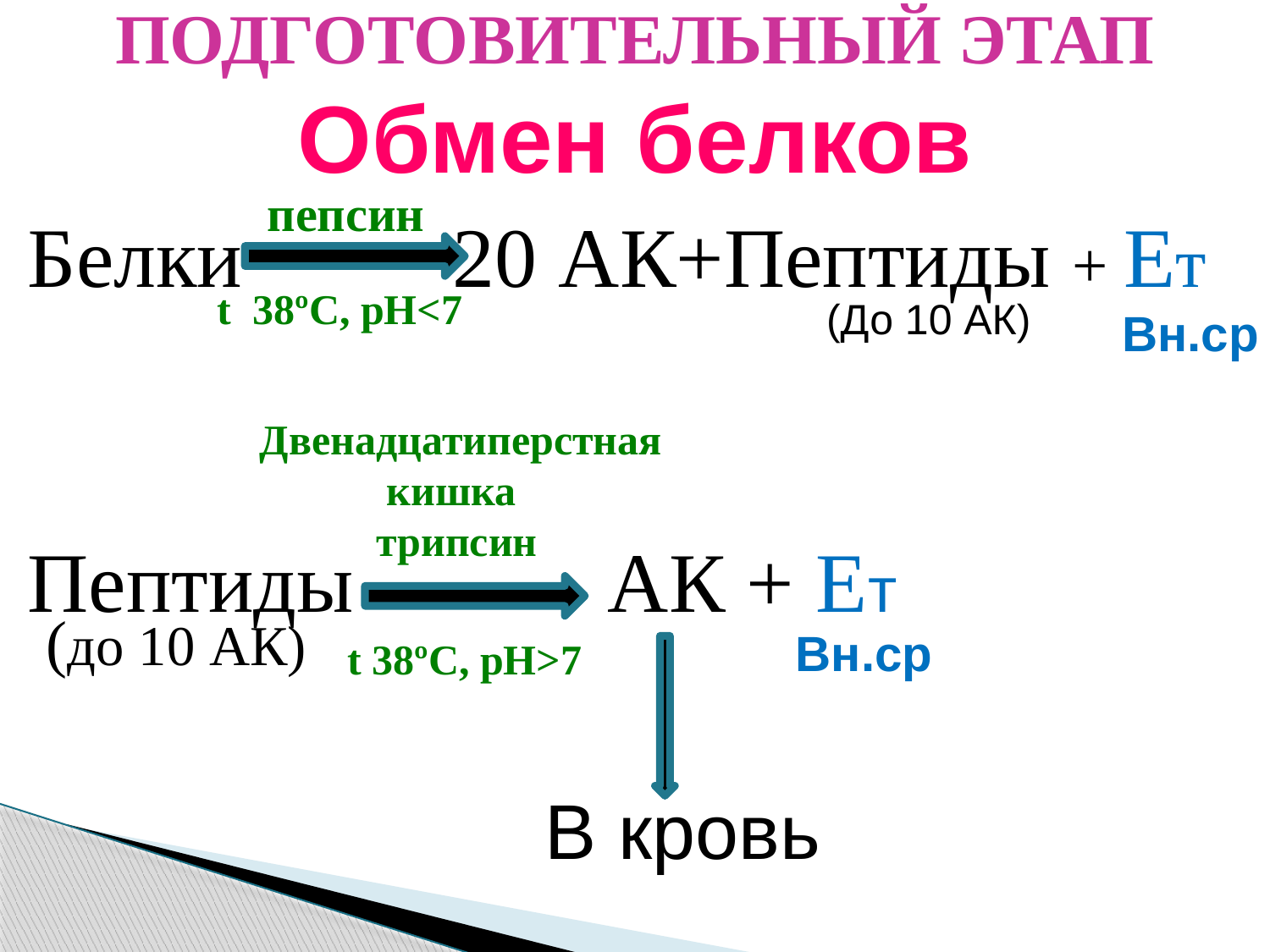

# ПОДГОТОВИТЕЛЬНЫЙ ЭТАП Обмен белков
пепсин
Белки               20 АК+Пептиды + Ет

Пептиды            АК + Ет

t  38ºC, рН<7
(До 10 АК)
Вн.ср
Двенадцатиперстная
            кишка
           трипсин

   (до 10 АК)
Вн.ср
t 38ºC, рН>7

В кровь